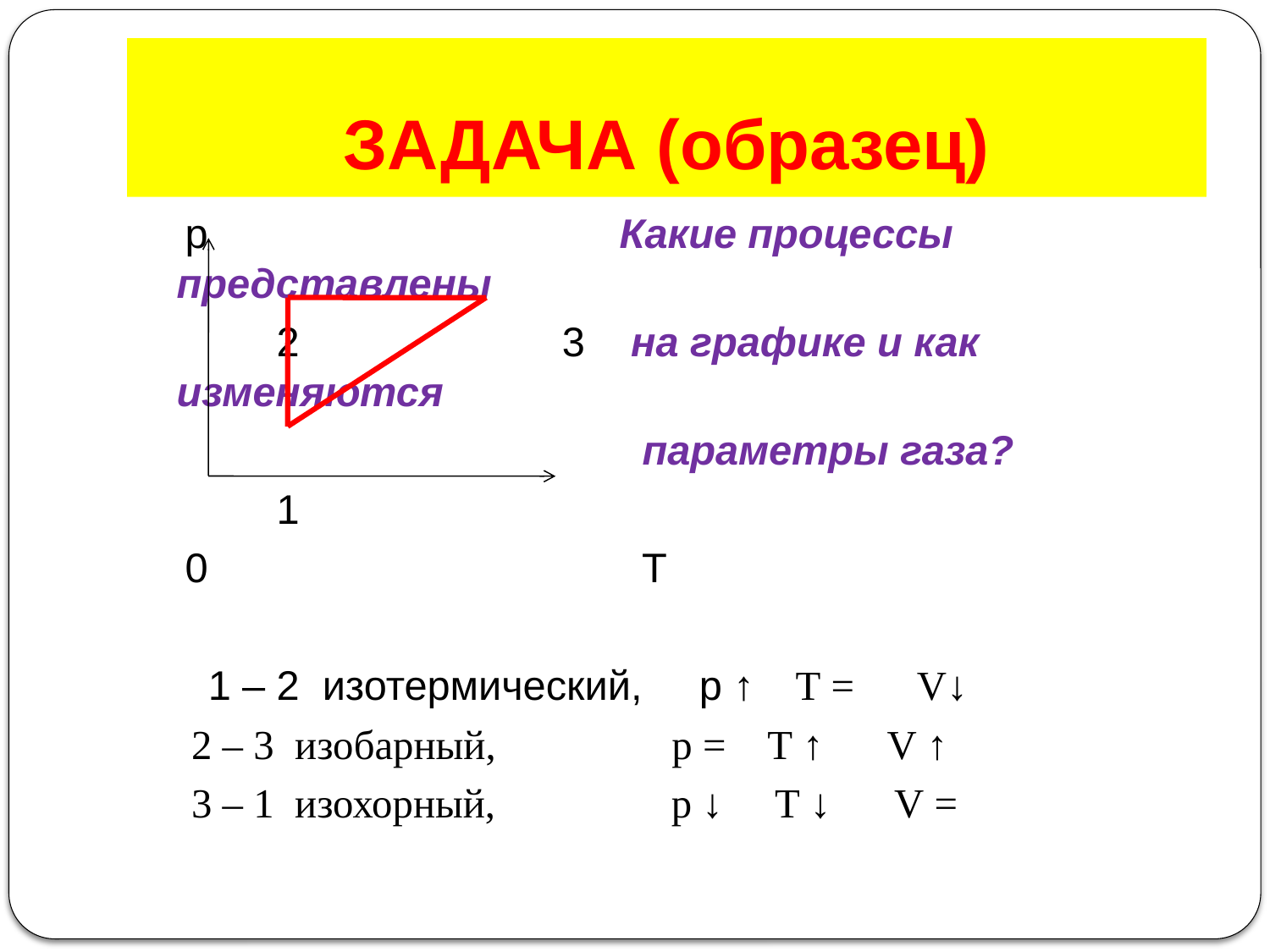

# ЗАДАЧА (образец)
    р                                    Какие процессы представлены
            2                       3    на графике и как изменяются
                                            параметры газа?
            1
    0                                      Т

      1 – 2  изотермический,     р ↑    Т =      V↓
     2 – 3  изобарный,                 р =    Т ↑      V ↑
     3 – 1  изохорный,                 р ↓     Т ↓      V =